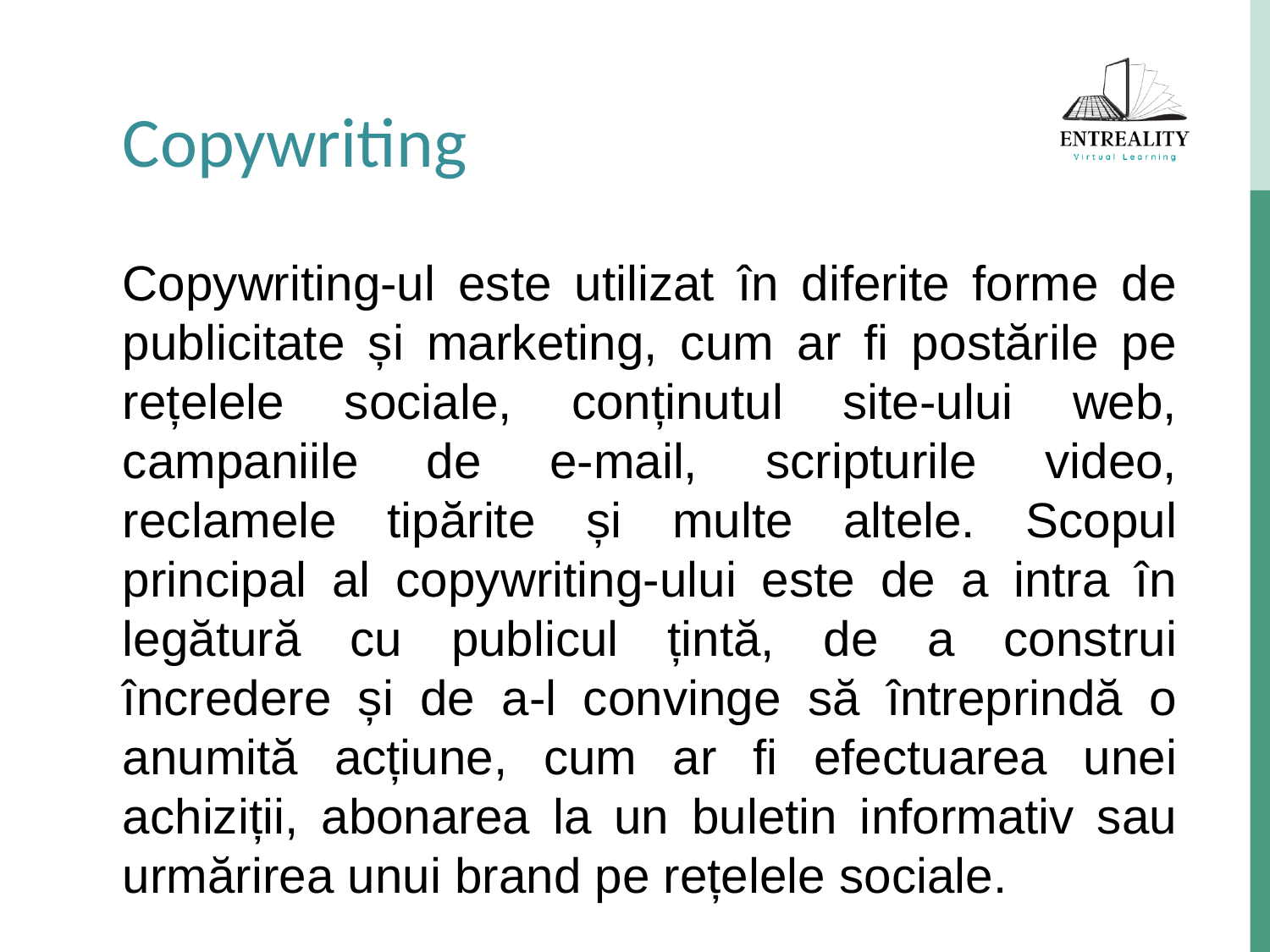

Copywriting
Copywriting-ul este utilizat în diferite forme de publicitate și marketing, cum ar fi postările pe rețelele sociale, conținutul site-ului web, campaniile de e-mail, scripturile video, reclamele tipărite și multe altele. Scopul principal al copywriting-ului este de a intra în legătură cu publicul țintă, de a construi încredere și de a-l convinge să întreprindă o anumită acțiune, cum ar fi efectuarea unei achiziții, abonarea la un buletin informativ sau urmărirea unui brand pe rețelele sociale.